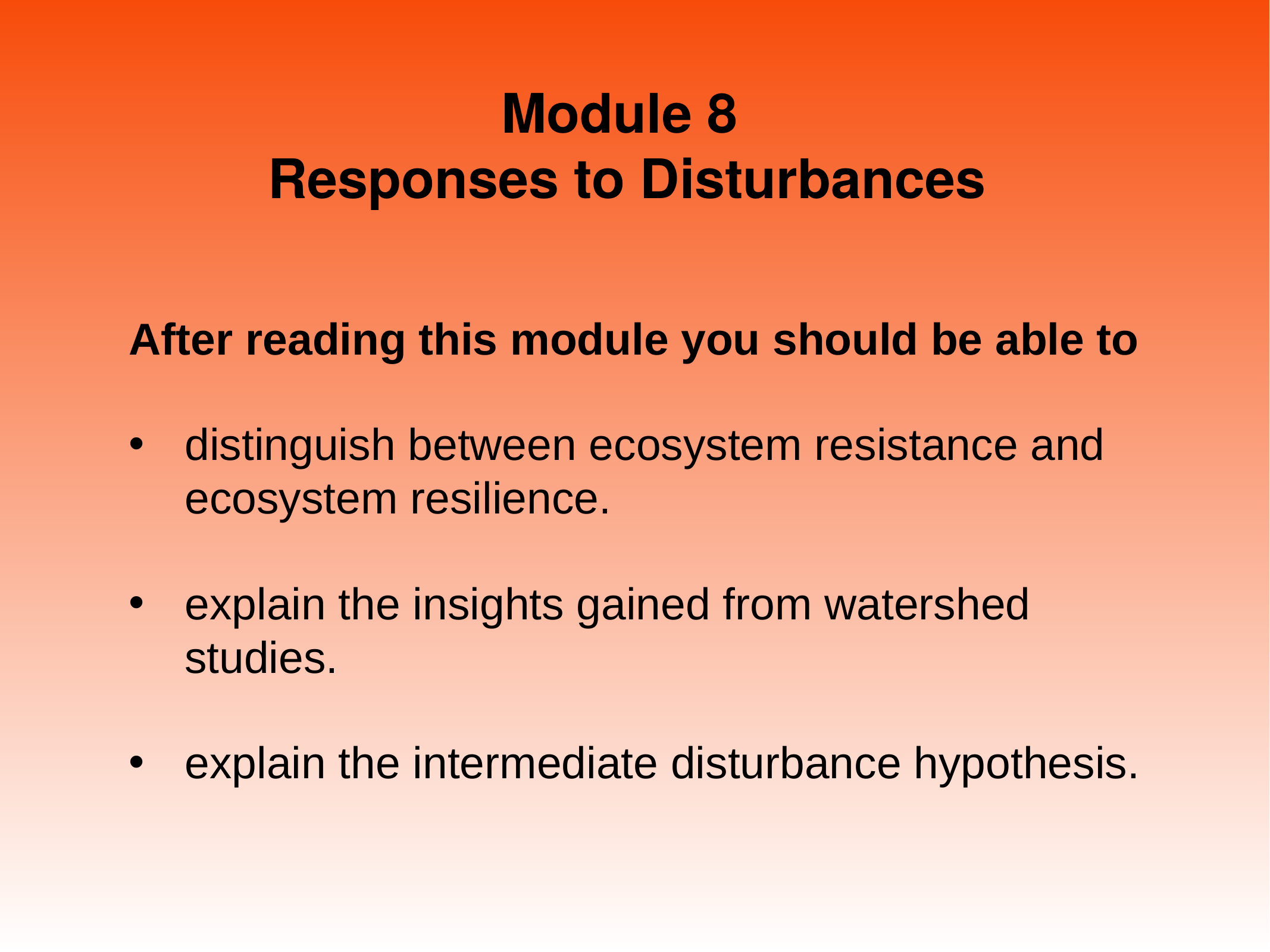

# Module 8 Responses to Disturbances
After reading this module you should be able to
distinguish between ecosystem resistance and ecosystem resilience.
explain the insights gained from watershed studies.
explain the intermediate disturbance hypothesis.